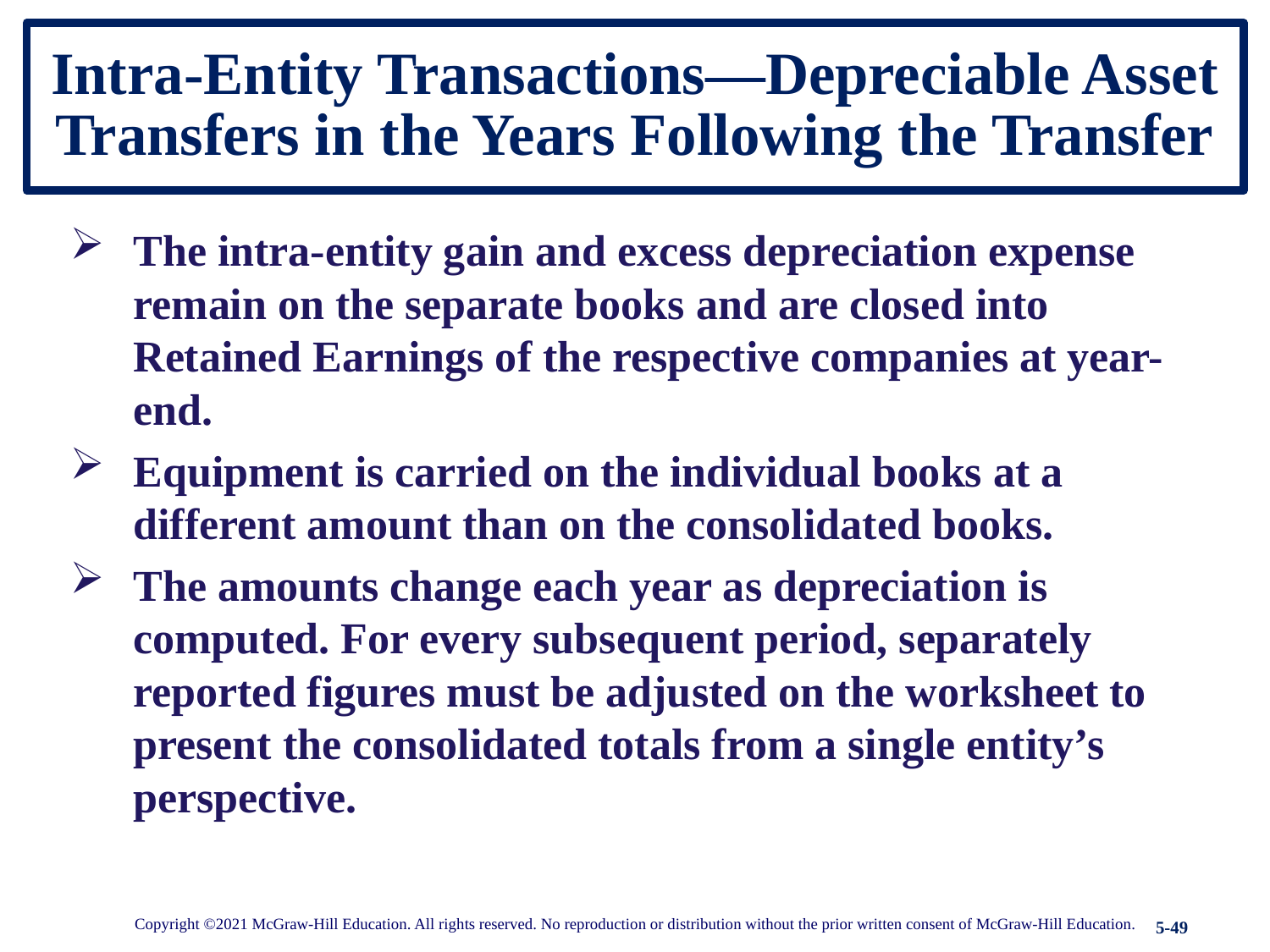

# Intra-Entity Transactions—Depreciable Asset Transfers in the Years Following the Transfer
The intra-entity gain and excess depreciation expense remain on the separate books and are closed into Retained Earnings of the respective companies at year-end.
Equipment is carried on the individual books at a different amount than on the consolidated books.
The amounts change each year as depreciation is computed. For every subsequent period, separately reported figures must be adjusted on the worksheet to present the consolidated totals from a single entity’s perspective.
Copyright ©2021 McGraw-Hill Education. All rights reserved. No reproduction or distribution without the prior written consent of McGraw-Hill Education.
5-49